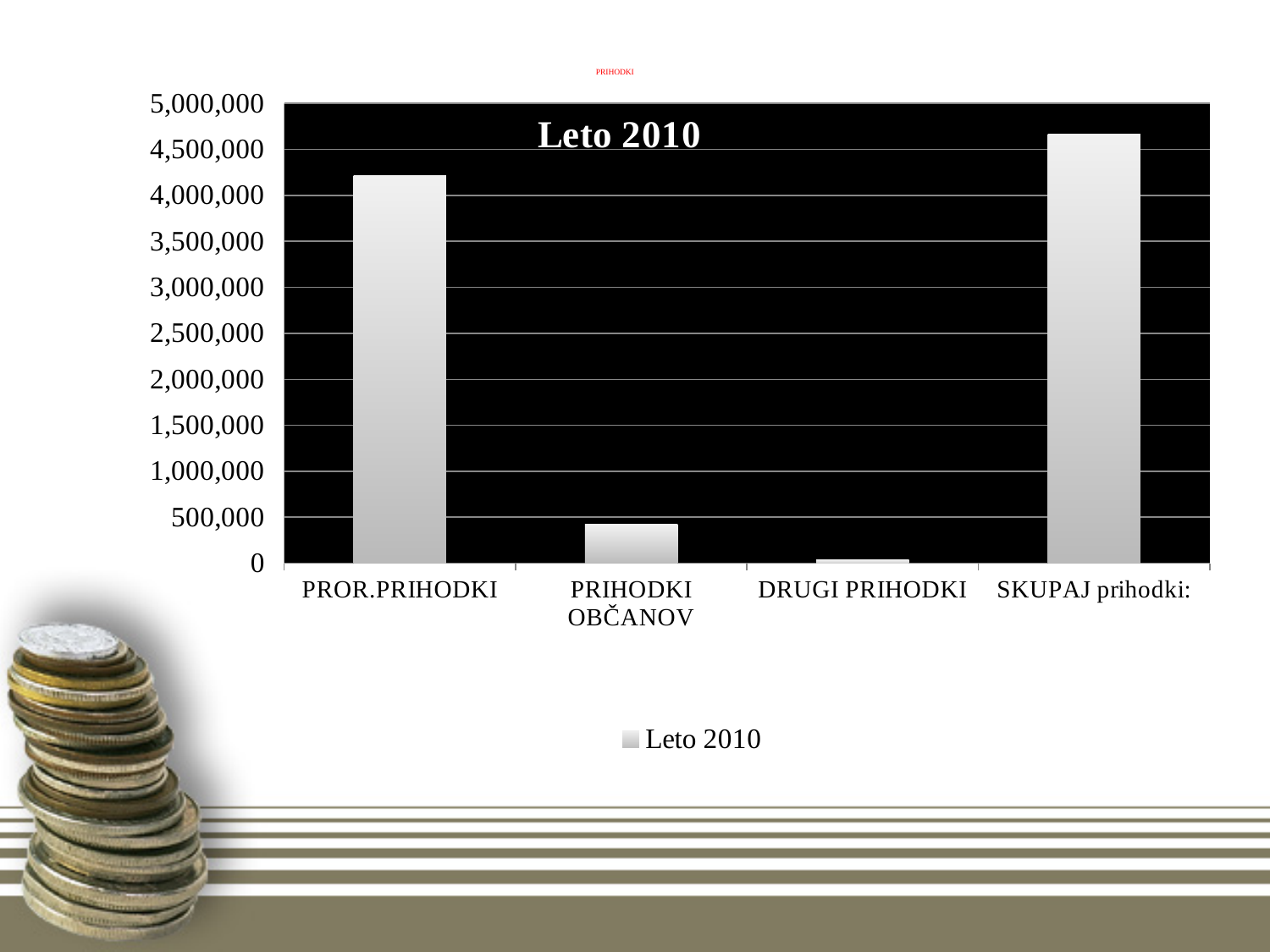

# PRIHODKI

### Chart:

| Category | Leto 2010 |
|---|---|
| PROR.PRIHODKI | 4213276.69 |
| PRIHODKI OBČANOV | 420572.2900000001 |
| DRUGI PRIHODKI | 34200.71 |
| SKUPAJ prihodki: | 4668049.69 |